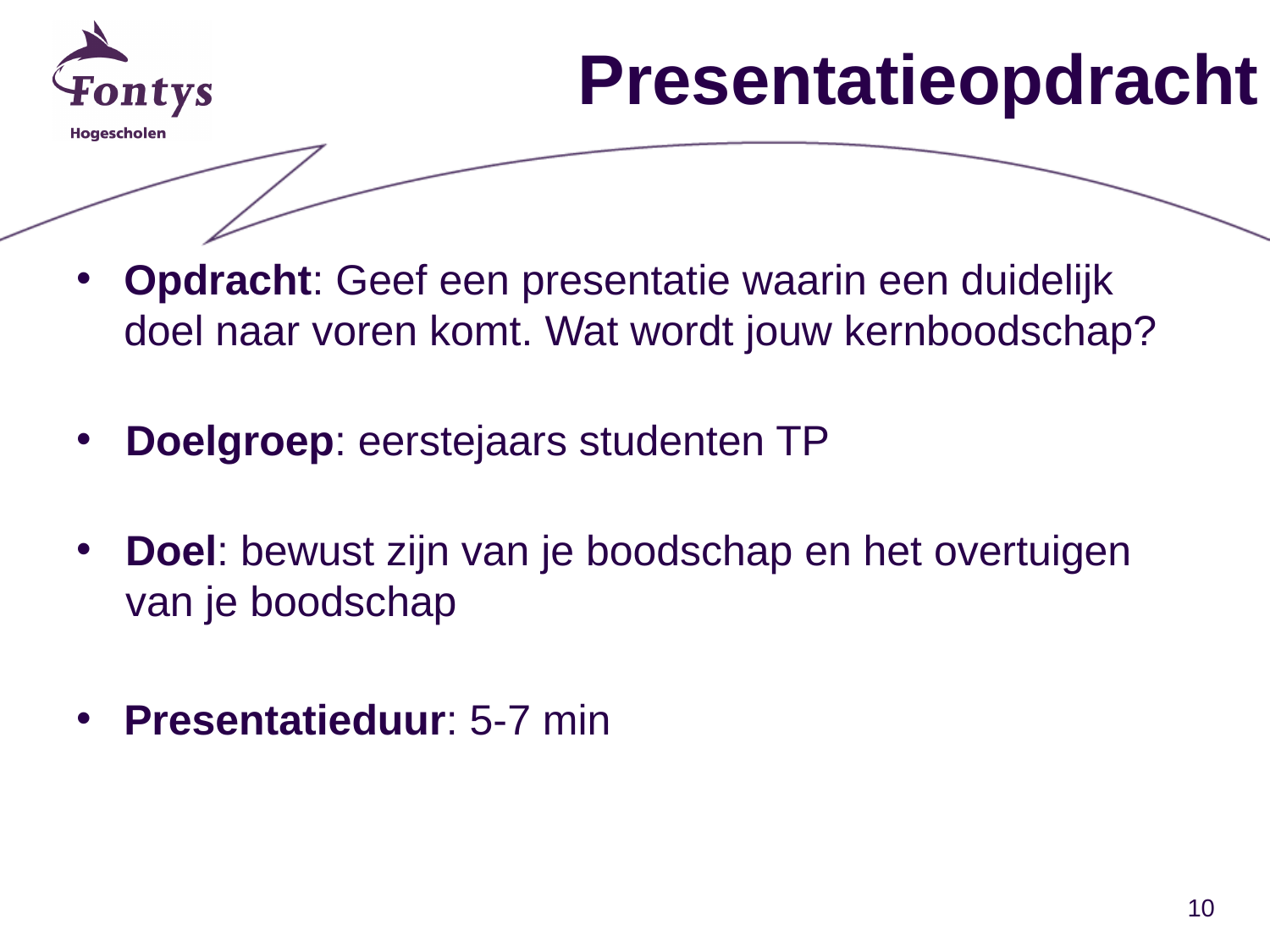

# Presentatieopdracht
Opdracht: Geef een presentatie waarin een duidelijk doel naar voren komt. Wat wordt jouw kernboodschap?
Doelgroep: eerstejaars studenten TP
Doel: bewust zijn van je boodschap en het overtuigen van je boodschap

Presentatieduur: 5-7 min